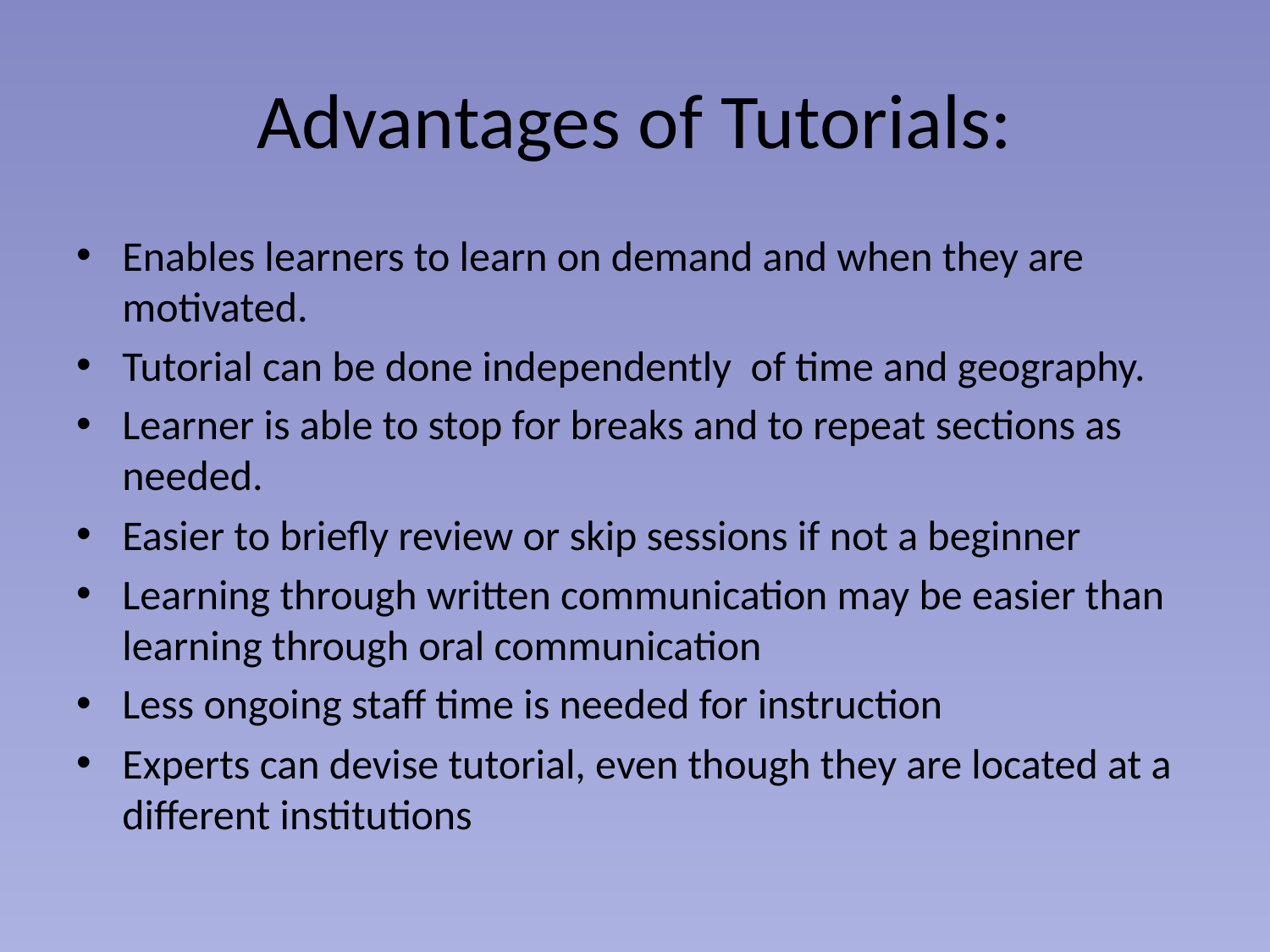

# Advantages of Tutorials:
Enables learners to learn on demand and when they are motivated.
Tutorial can be done independently  of time and geography.
Learner is able to stop for breaks and to repeat sections as needed.
Easier to briefly review or skip sessions if not a beginner
Learning through written communication may be easier than learning through oral communication
Less ongoing staff time is needed for instruction
Experts can devise tutorial, even though they are located at a different institutions